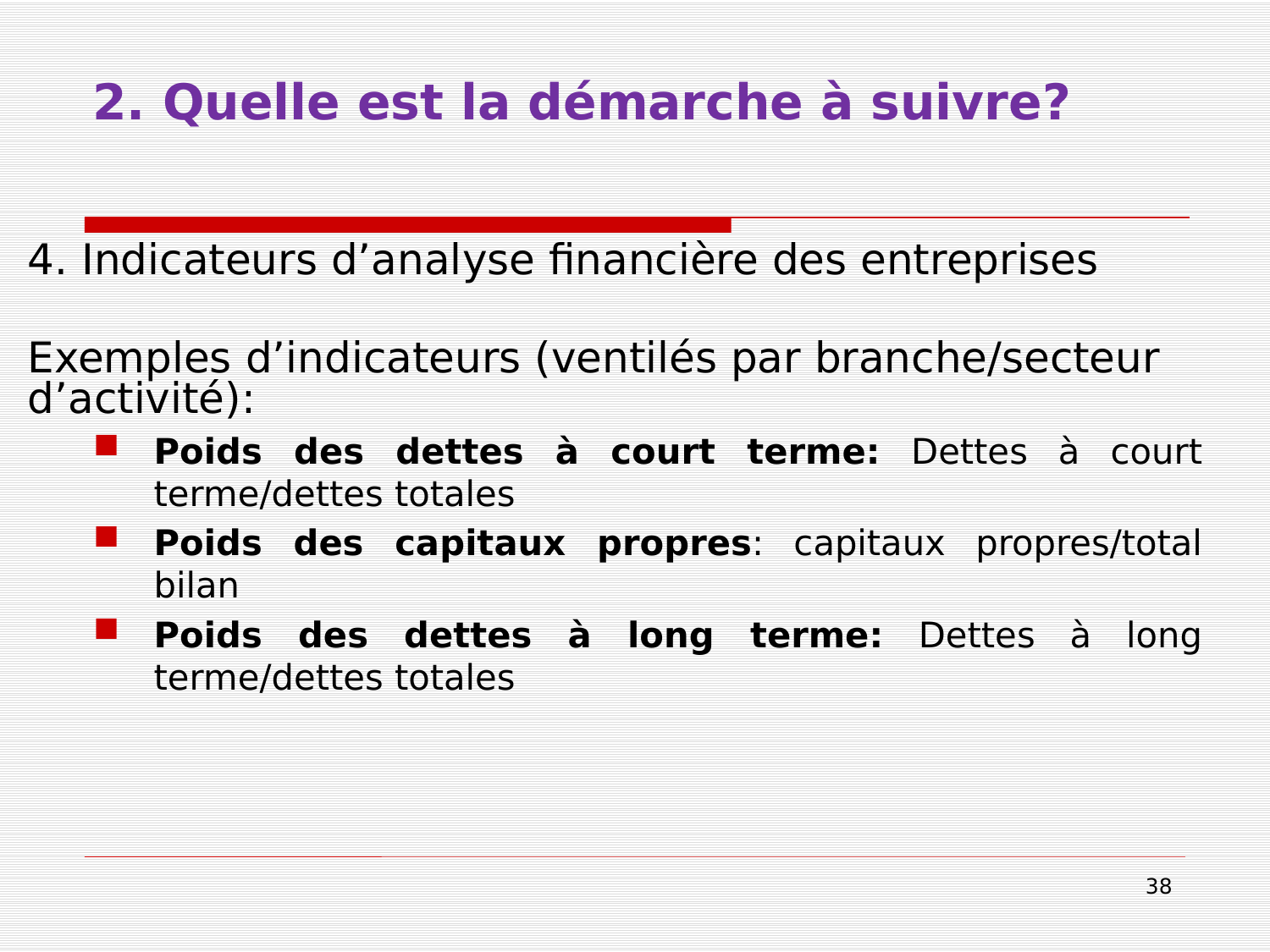

# 2. Quelle est la démarche à suivre?
4. Indicateurs d’analyse financière des entreprises

Exemples d’indicateurs (ventilés par branche/secteur d’activité):
Poids des dettes à court terme: Dettes à court terme/dettes totales
Poids des capitaux propres: capitaux propres/total bilan
Poids des dettes à long terme: Dettes à long terme/dettes totales

38